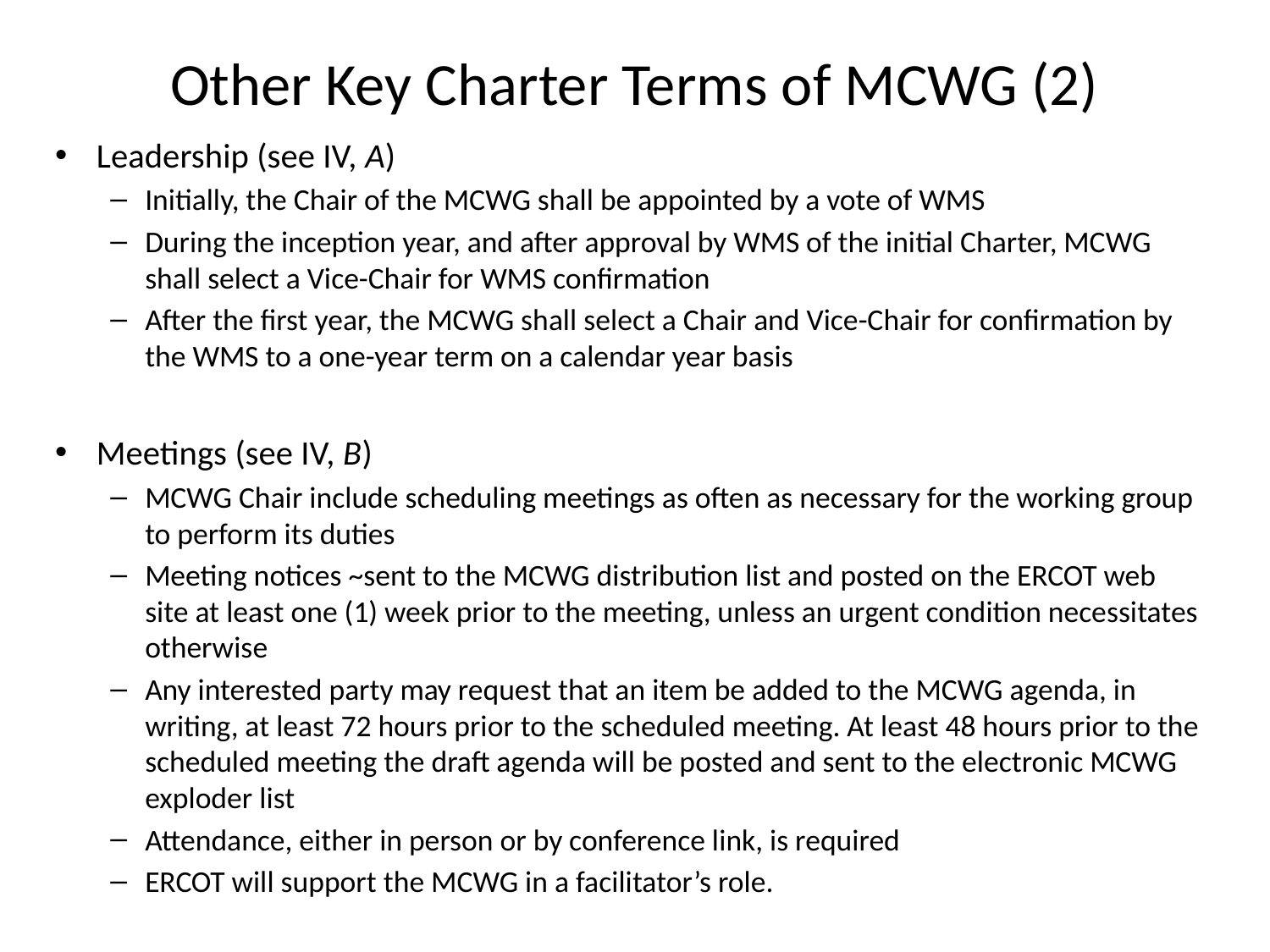

# Other Key Charter Terms of MCWG (2)
Leadership (see IV, A)
Initially, the Chair of the MCWG shall be appointed by a vote of WMS
During the inception year, and after approval by WMS of the initial Charter, MCWG shall select a Vice-Chair for WMS confirmation
After the first year, the MCWG shall select a Chair and Vice-Chair for confirmation by the WMS to a one-year term on a calendar year basis

Meetings (see IV, B)
MCWG Chair include scheduling meetings as often as necessary for the working group to perform its duties
Meeting notices ~sent to the MCWG distribution list and posted on the ERCOT web site at least one (1) week prior to the meeting, unless an urgent condition necessitates otherwise
Any interested party may request that an item be added to the MCWG agenda, in writing, at least 72 hours prior to the scheduled meeting. At least 48 hours prior to the scheduled meeting the draft agenda will be posted and sent to the electronic MCWG exploder list
Attendance, either in person or by conference link, is required
ERCOT will support the MCWG in a facilitator’s role.